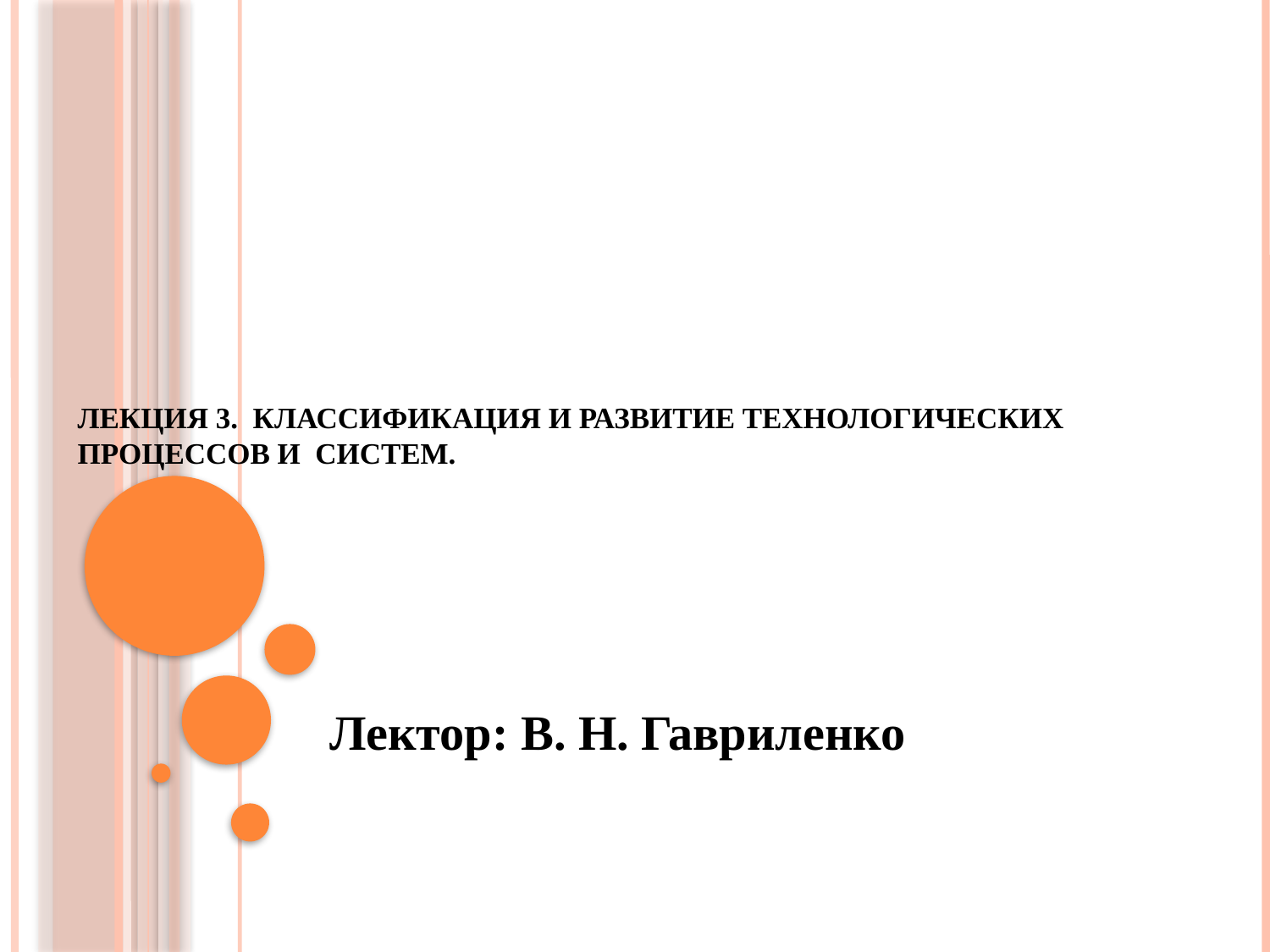

# Лекция 3.  Классификация и развитие технологических процессов и  систем.
Лектор: В. Н. Гавриленко